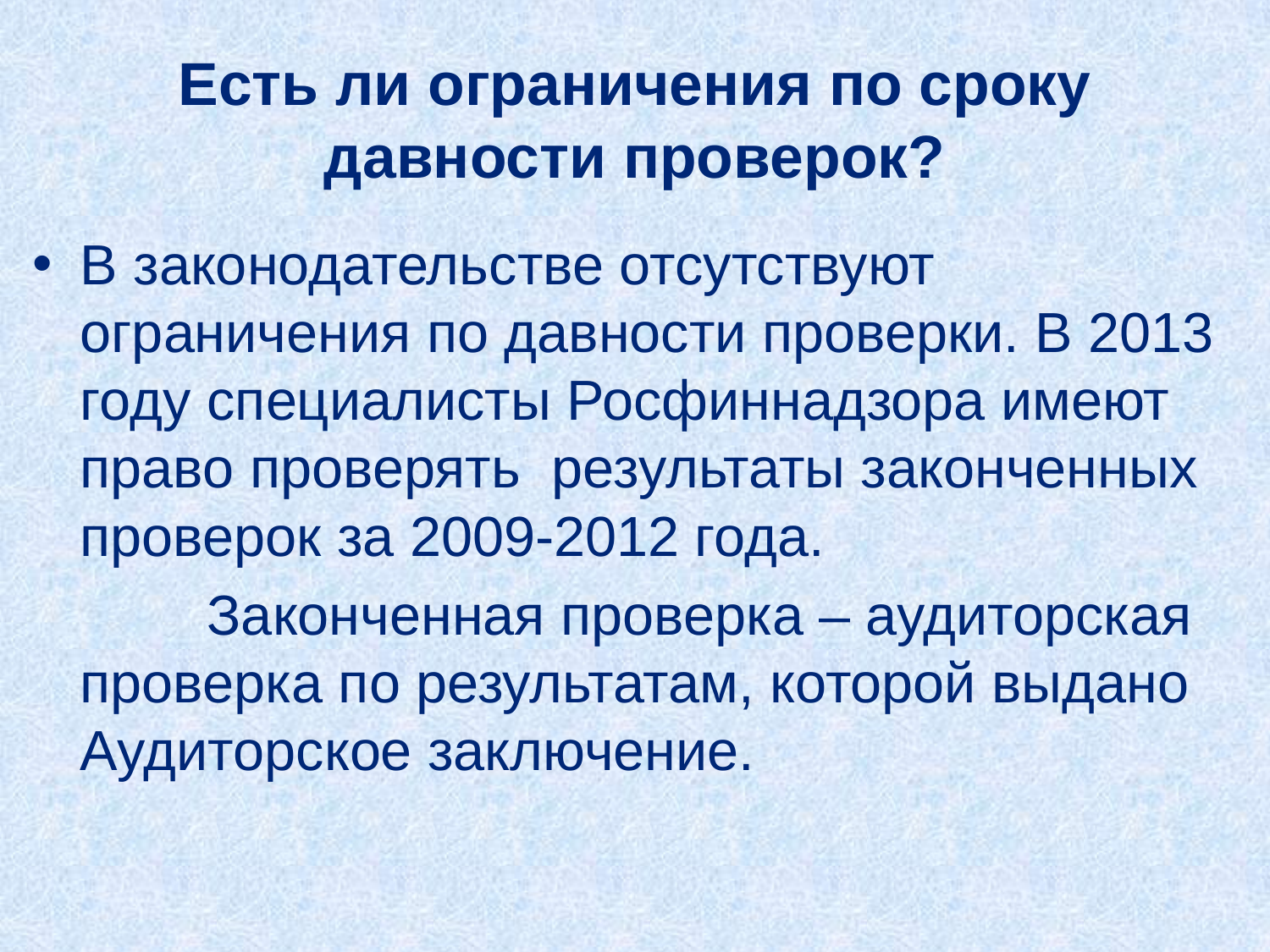

# Есть ли ограничения по сроку давности проверок?
В законодательстве отсутствуют ограничения по давности проверки. В 2013 году специалисты Росфиннадзора имеют право проверять  результаты законченных проверок за 2009-2012 года.
		Законченная проверка – аудиторская проверка по результатам, которой выдано Аудиторское заключение.